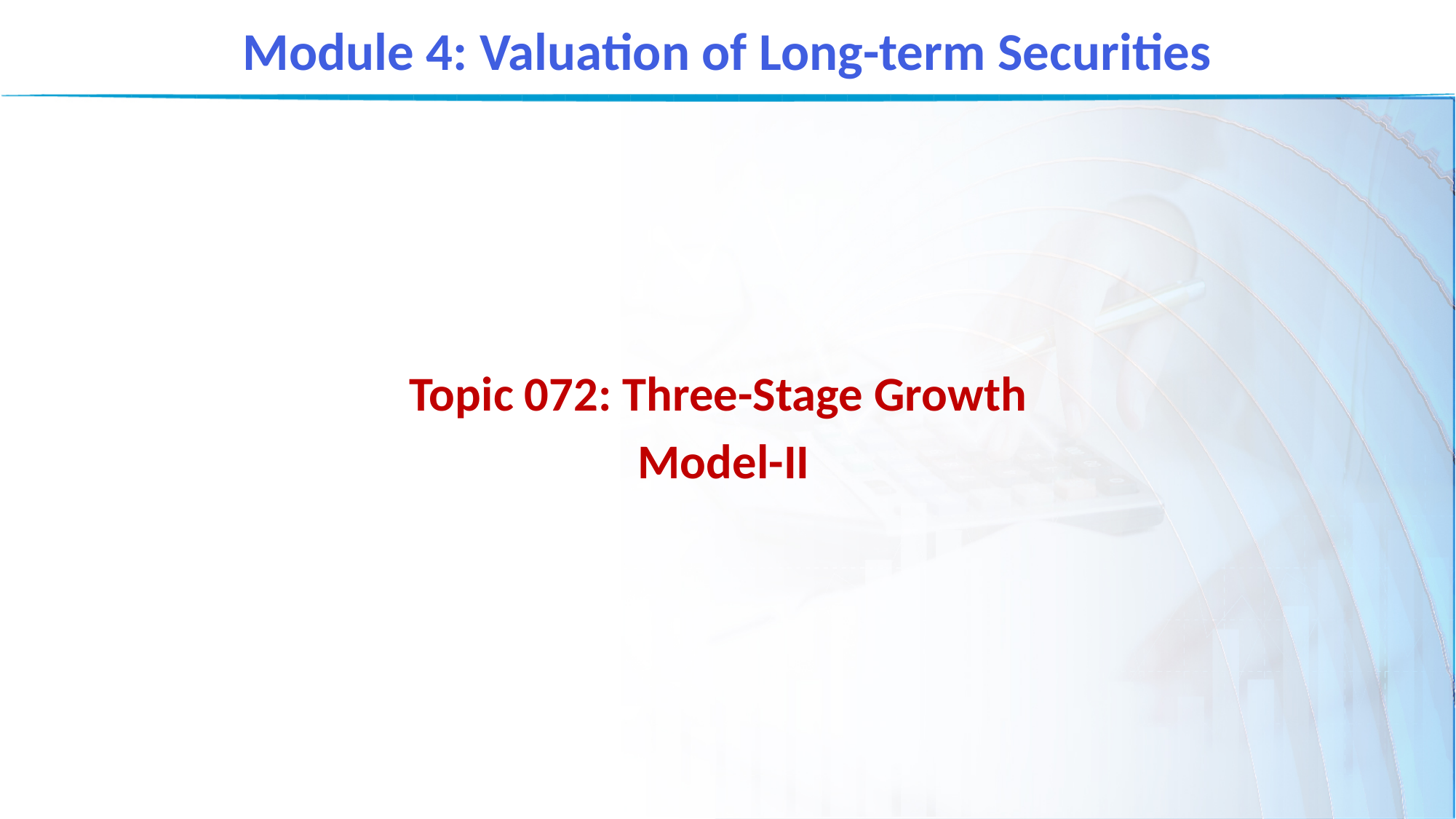

Module 4: Valuation of Long-term Securities
Topic 072: Three-Stage Growth
Model-II